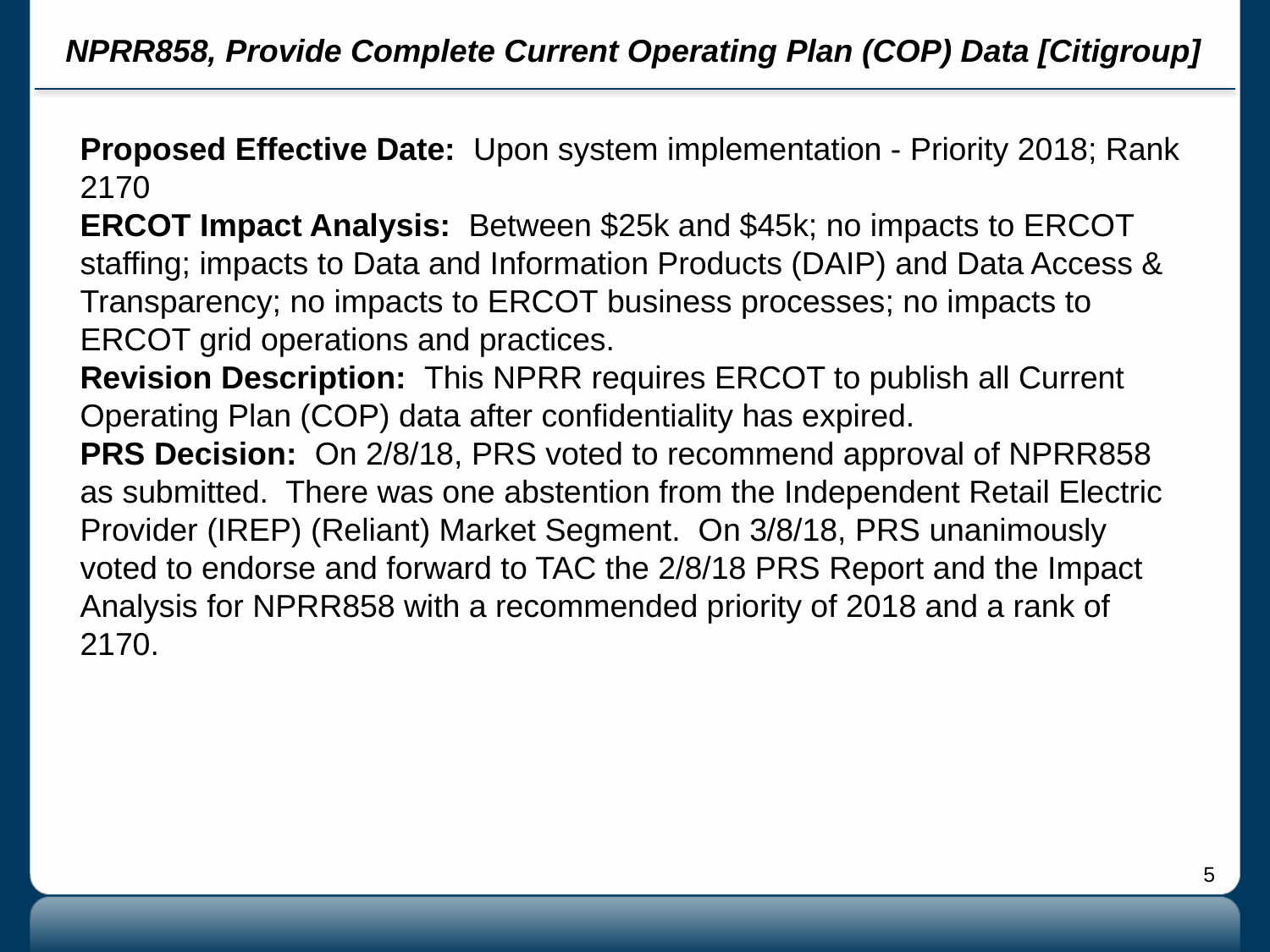

# NPRR858, Provide Complete Current Operating Plan (COP) Data [Citigroup]
Proposed Effective Date:  Upon system implementation - Priority 2018; Rank 2170
ERCOT Impact Analysis:  Between $25k and $45k; no impacts to ERCOT staffing; impacts to Data and Information Products (DAIP) and Data Access & Transparency; no impacts to ERCOT business processes; no impacts to ERCOT grid operations and practices.
Revision Description:  This NPRR requires ERCOT to publish all Current Operating Plan (COP) data after confidentiality has expired.
PRS Decision:  On 2/8/18, PRS voted to recommend approval of NPRR858 as submitted.  There was one abstention from the Independent Retail Electric Provider (IREP) (Reliant) Market Segment.  On 3/8/18, PRS unanimously voted to endorse and forward to TAC the 2/8/18 PRS Report and the Impact Analysis for NPRR858 with a recommended priority of 2018 and a rank of 2170.